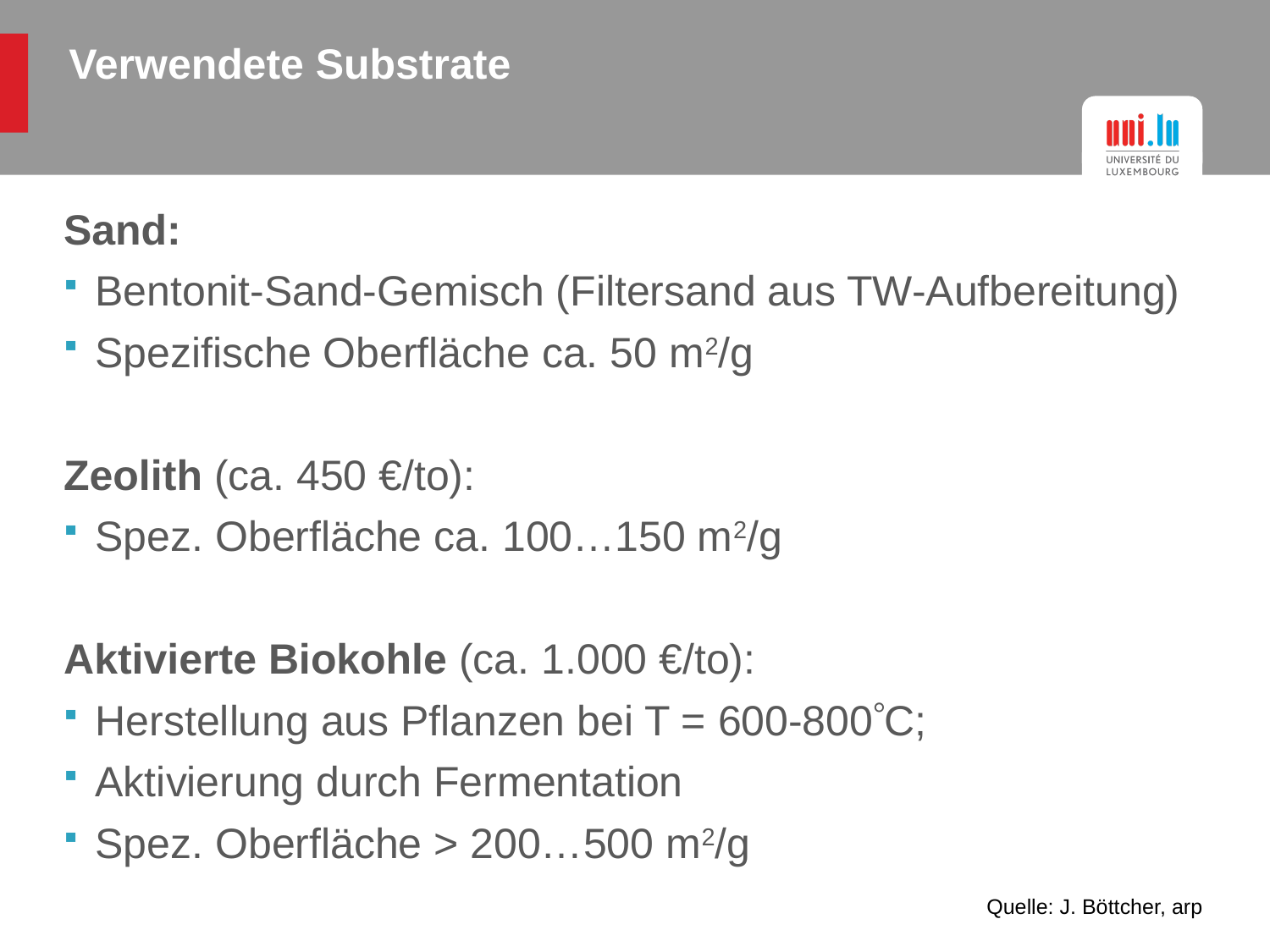

# Verwendete Substrate
Sand:
Bentonit-Sand-Gemisch (Filtersand aus TW-Aufbereitung)
Spezifische Oberfläche ca. 50 m2/g

Zeolith (ca. 450 €/to):
Spez. Oberfläche ca. 100…150 m2/g

Aktivierte Biokohle (ca. 1.000 €/to):
Herstellung aus Pflanzen bei T = 600-800°C;
Aktivierung durch Fermentation
Spez. Oberfläche > 200…500 m2/g

Untersuchungen im Labormaβstab
Quelle: J. Böttcher, arp